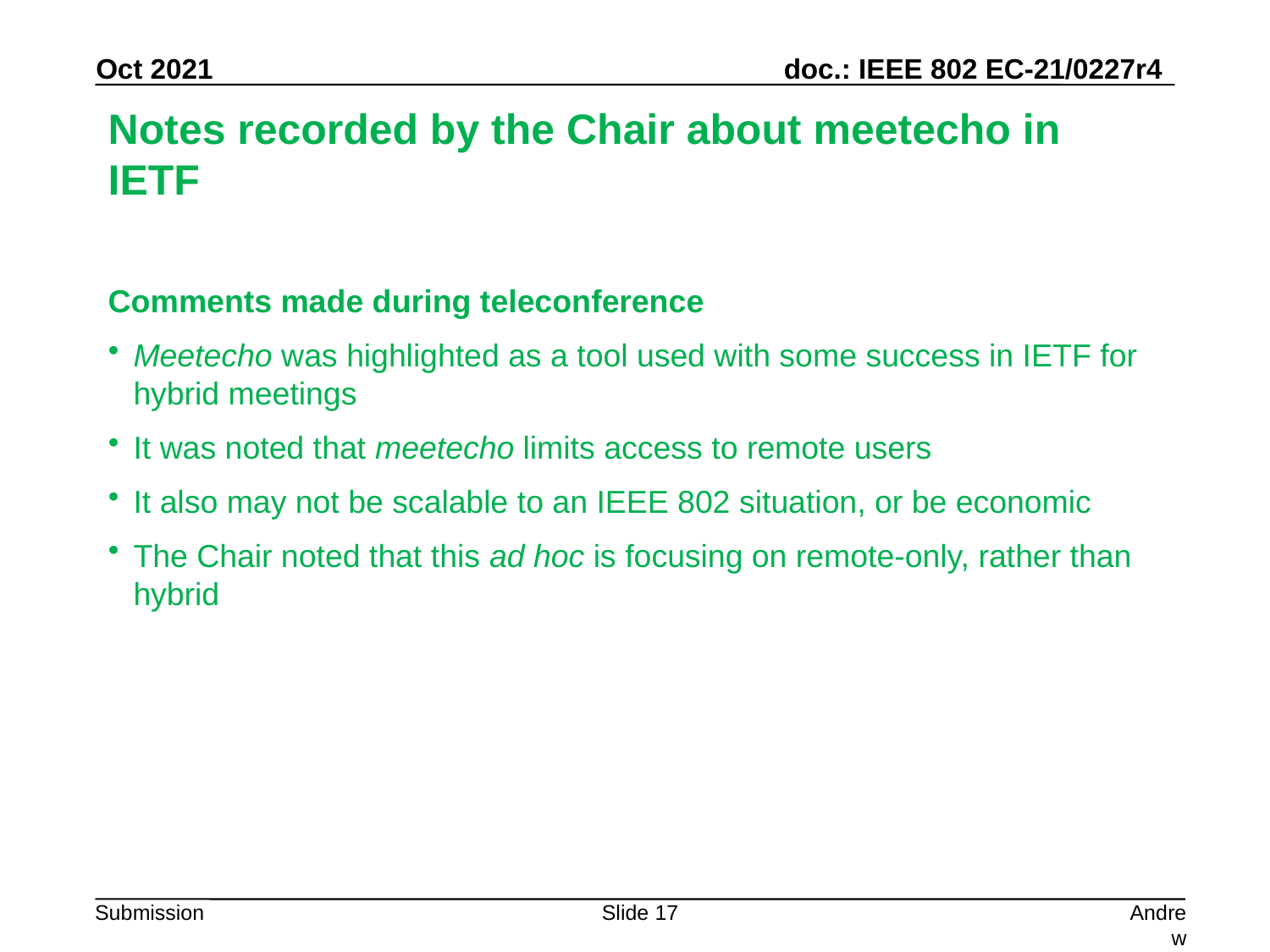

# Notes recorded by the Chair about meetecho in IETF
Comments made during teleconference
Meetecho was highlighted as a tool used with some success in IETF for hybrid meetings
It was noted that meetecho limits access to remote users
It also may not be scalable to an IEEE 802 situation, or be economic
The Chair noted that this ad hoc is focusing on remote-only, rather than hybrid
Slide 17
Andrew Myles, Cisco